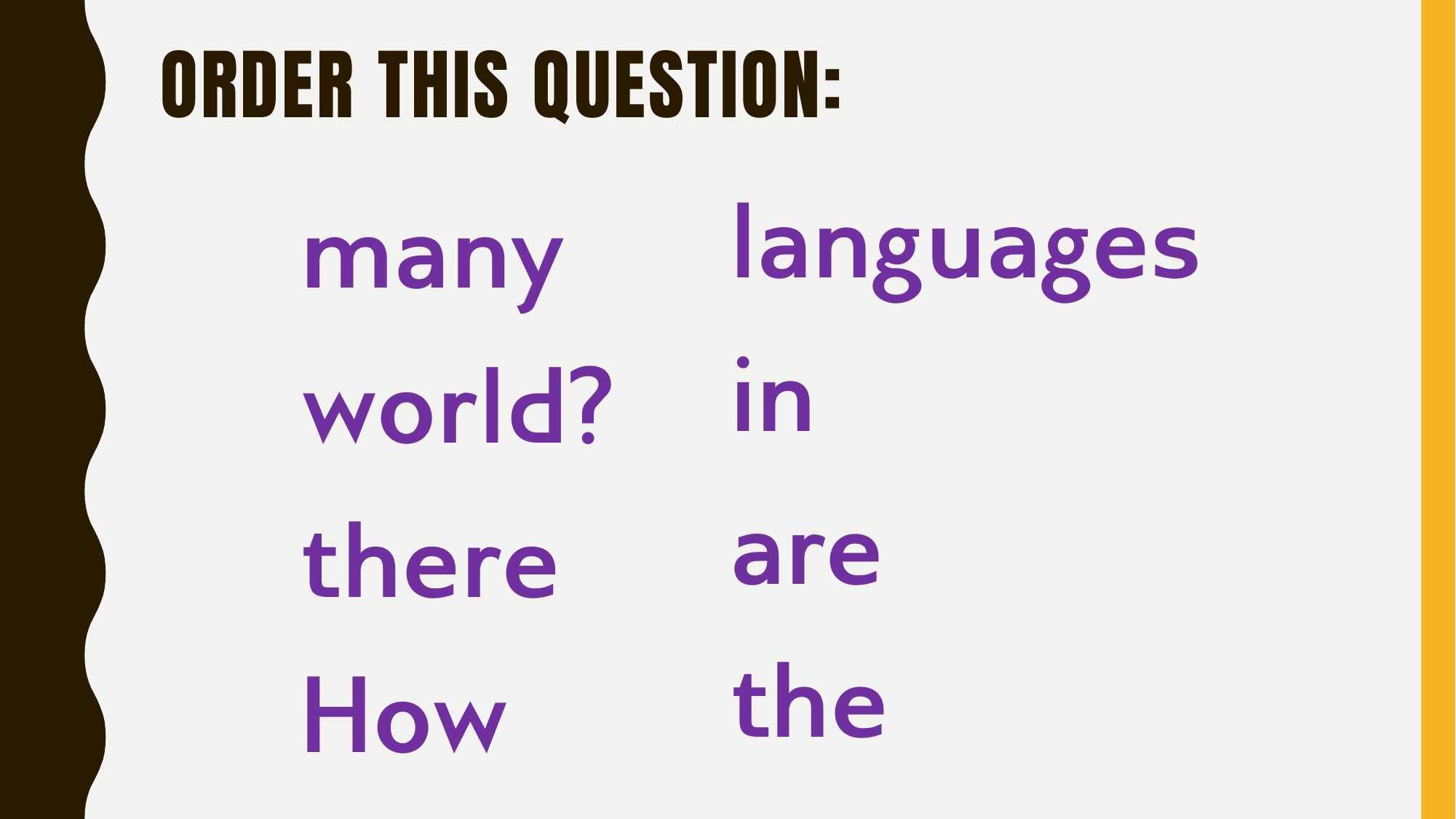

# Order this question:
languages
in
are
the
many
world?
there
How